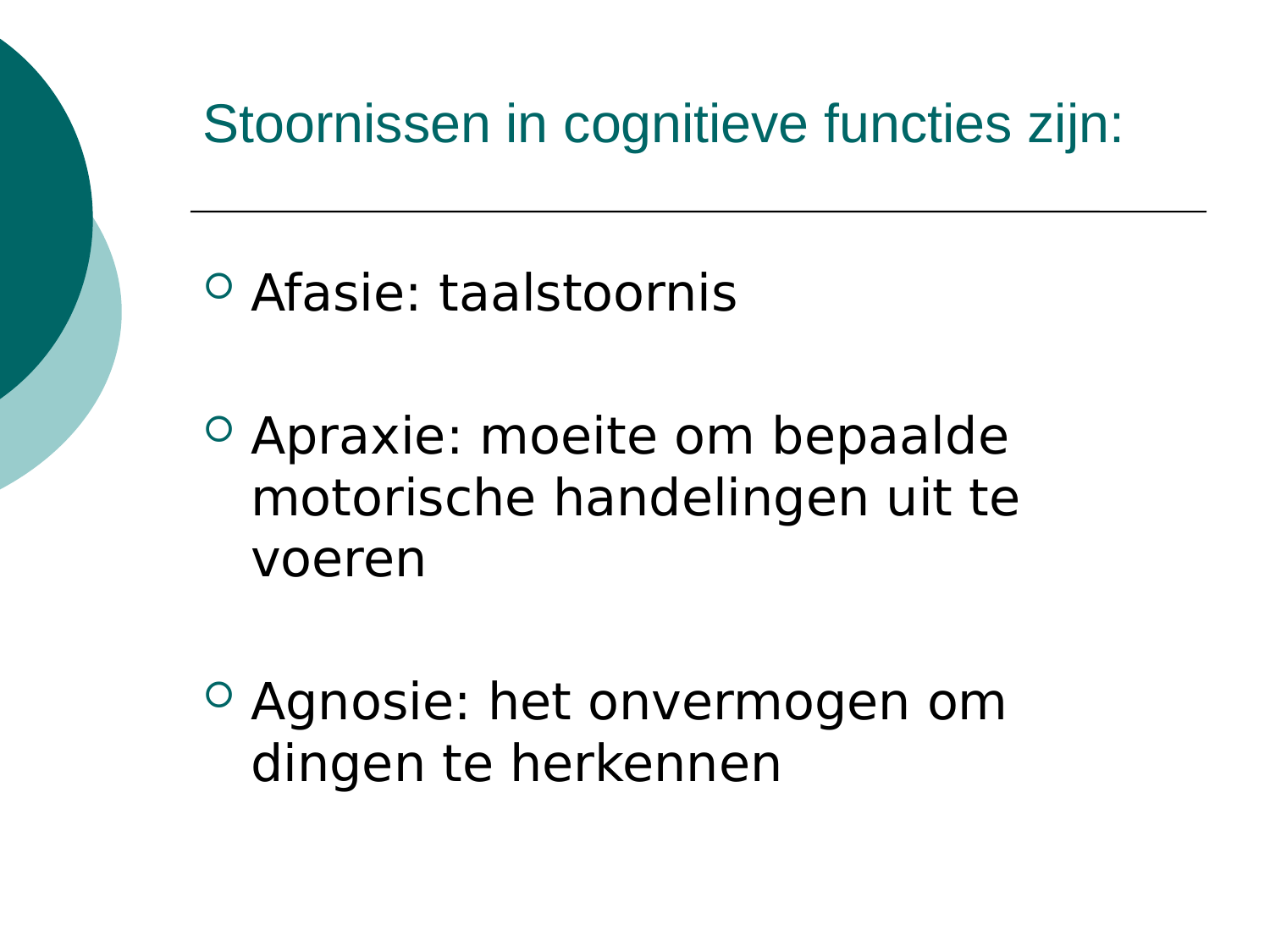

Stoornissen in cognitieve functies zijn:
Afasie: taalstoornis

Apraxie: moeite om bepaalde motorische handelingen uit te voeren

Agnosie: het onvermogen om dingen te herkennen